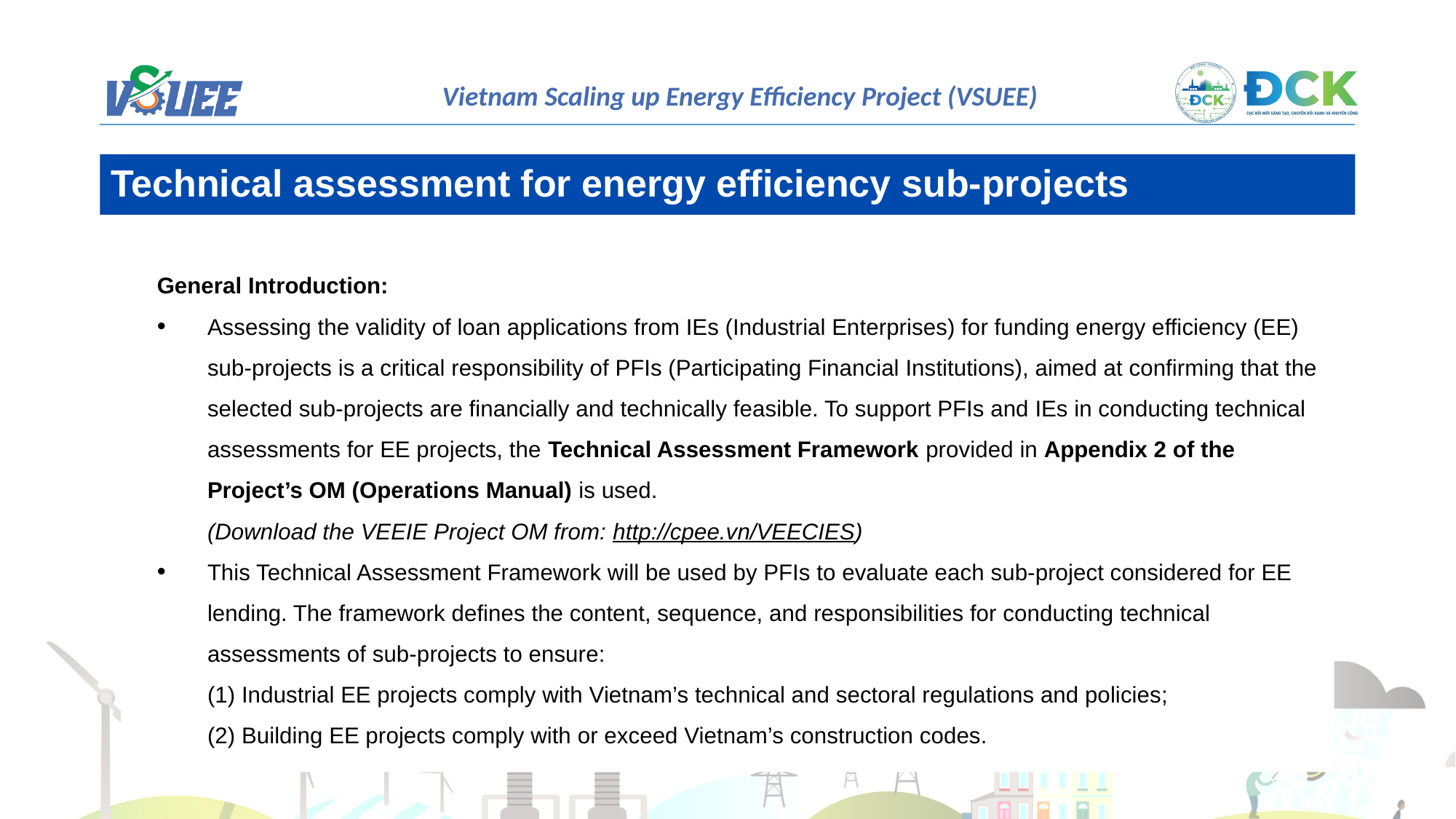

Technical assessment for energy efficiency sub-projects
General Introduction:
Assessing the validity of loan applications from IEs (Industrial Enterprises) for funding energy efficiency (EE) sub-projects is a critical responsibility of PFIs (Participating Financial Institutions), aimed at confirming that the selected sub-projects are financially and technically feasible. To support PFIs and IEs in conducting technical assessments for EE projects, the Technical Assessment Framework provided in Appendix 2 of the Project’s OM (Operations Manual) is used.
(Download the VEEIE Project OM from: http://cpee.vn/VEECIES)
This Technical Assessment Framework will be used by PFIs to evaluate each sub-project considered for EE lending. The framework defines the content, sequence, and responsibilities for conducting technical assessments of sub-projects to ensure:
(1) Industrial EE projects comply with Vietnam’s technical and sectoral regulations and policies;
(2) Building EE projects comply with or exceed Vietnam’s construction codes.